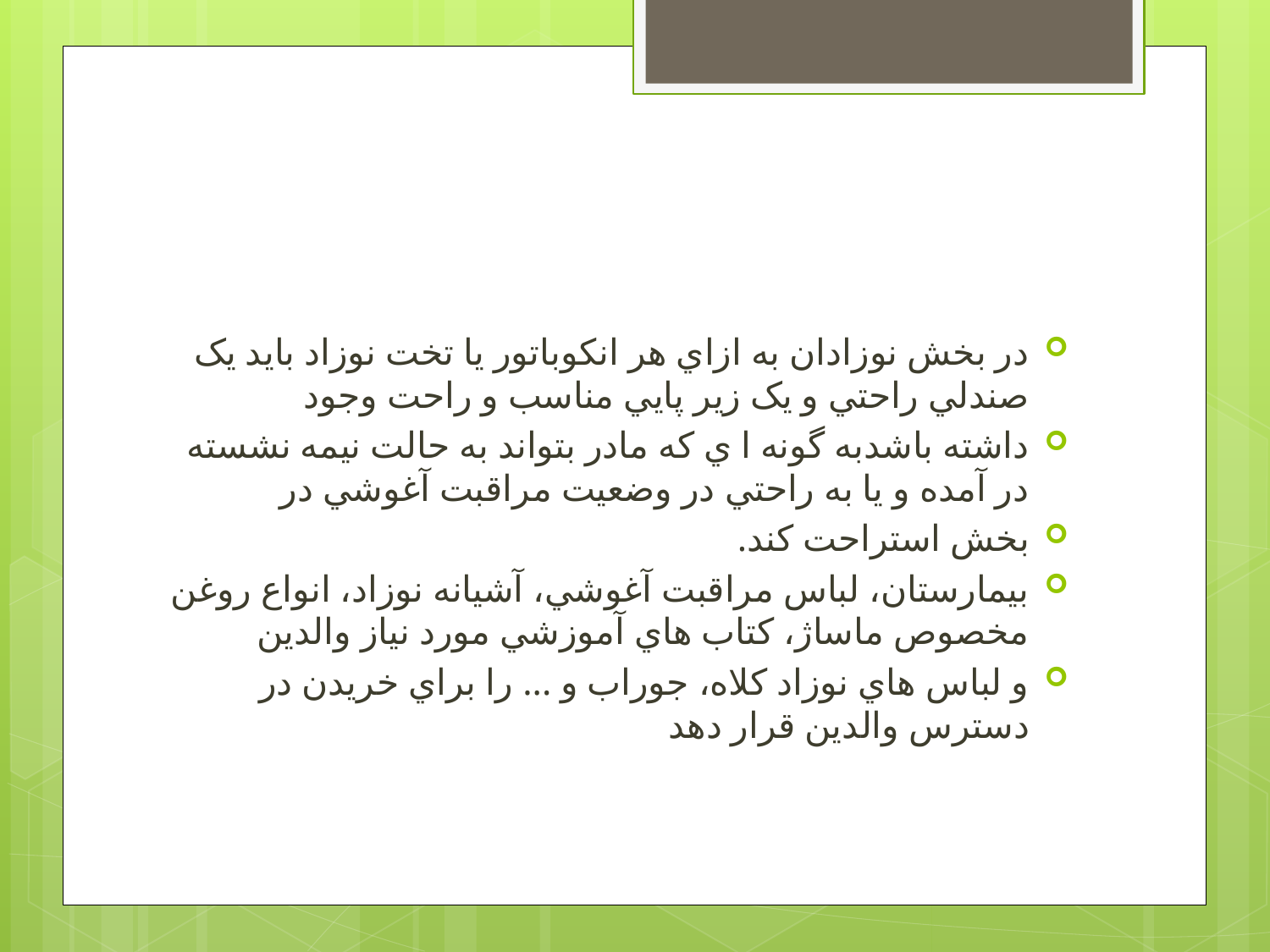

#
در بخش نوزادان به ازاي هر انکوباتور يا تخت نوزاد بايد يک صندلي راحتي و يک زير پايي مناسب و راحت وجود
داشته باشدبه گونه ا ي که مادر بتواند به حالت نيمه نشسته در آمده و يا به راحتي در وضعيت مراقبت آغوشي در
بخش استراحت کند.
بيمارستان، لباس مراقبت آغوشي، آشيانه نوزاد، انواع روغن مخصوص ماساژ، کتاب هاي آموزشي مورد نياز والدين
و لباس هاي نوزاد کلاه، جوراب و ... را براي خريدن در دسترس والدين قرار دهد